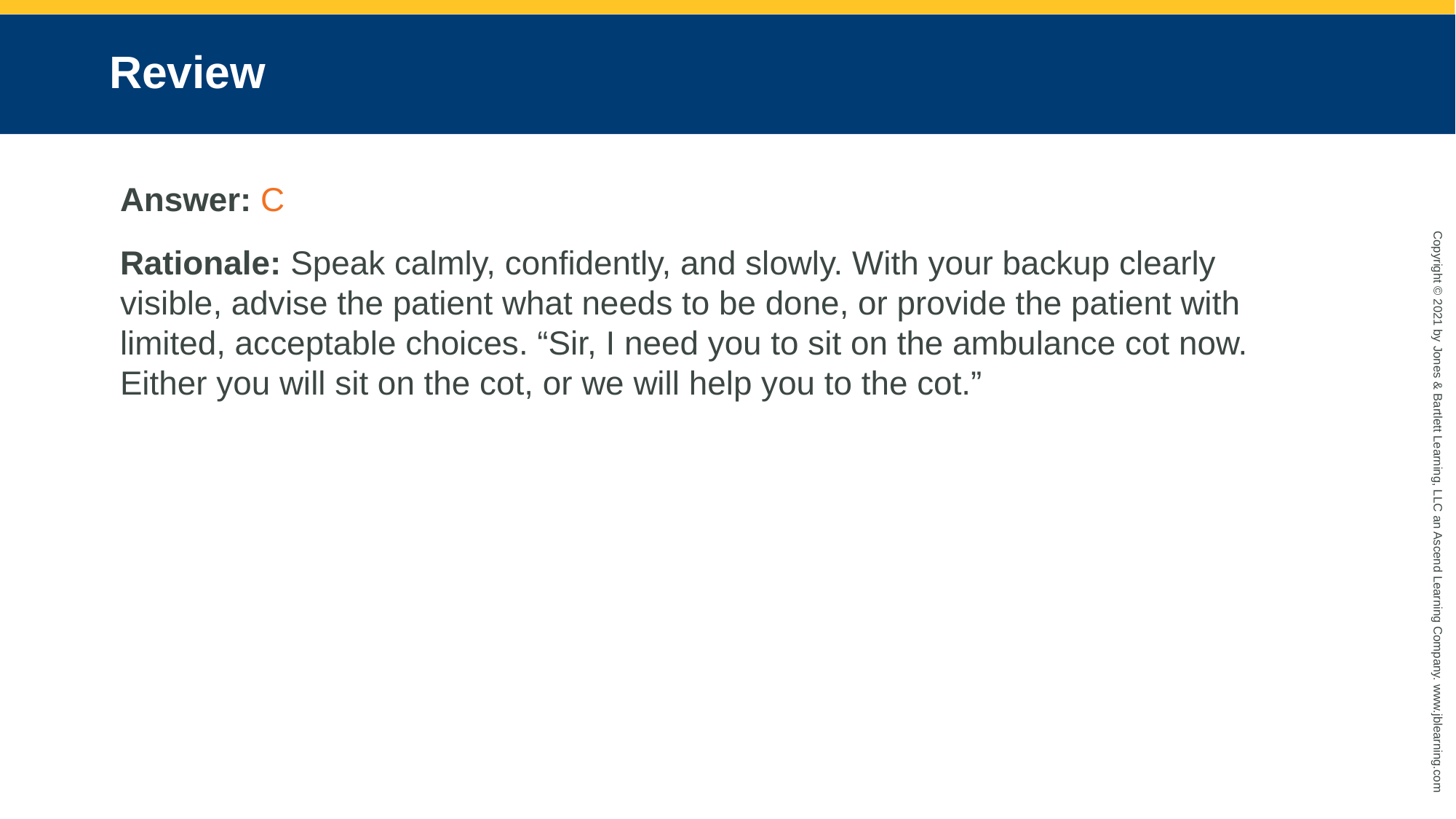

# Review
Answer: C
Rationale: Speak calmly, confidently, and slowly. With your backup clearly visible, advise the patient what needs to be done, or provide the patient with limited, acceptable choices. “Sir, I need you to sit on the ambulance cot now. Either you will sit on the cot, or we will help you to the cot.”